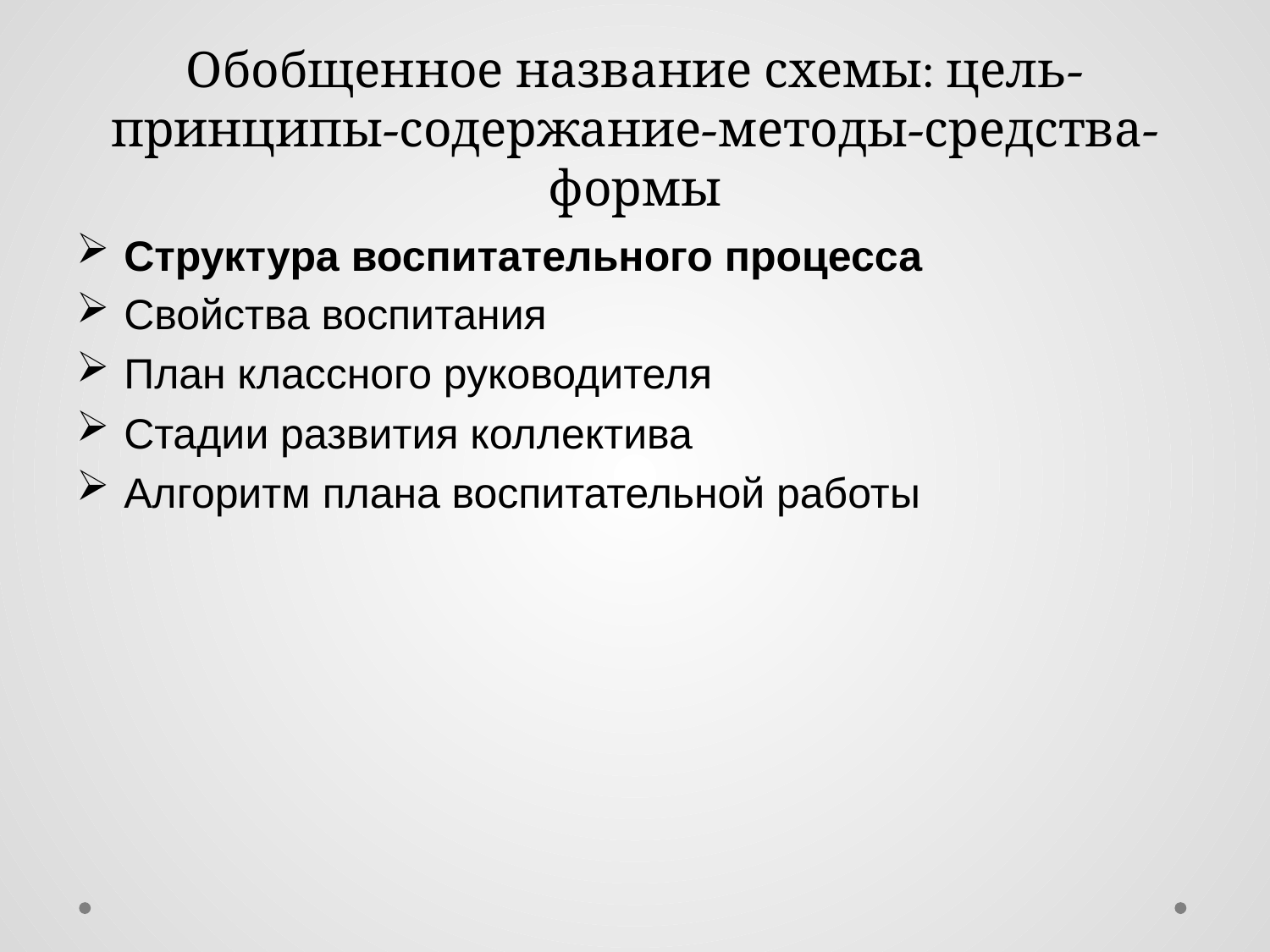

# Обобщенное название схемы: цель-принципы-содержание-методы-средства-формы
Структура воспитательного процесса
Свойства воспитания
План классного руководителя
Стадии развития коллектива
Алгоритм плана воспитательной работы